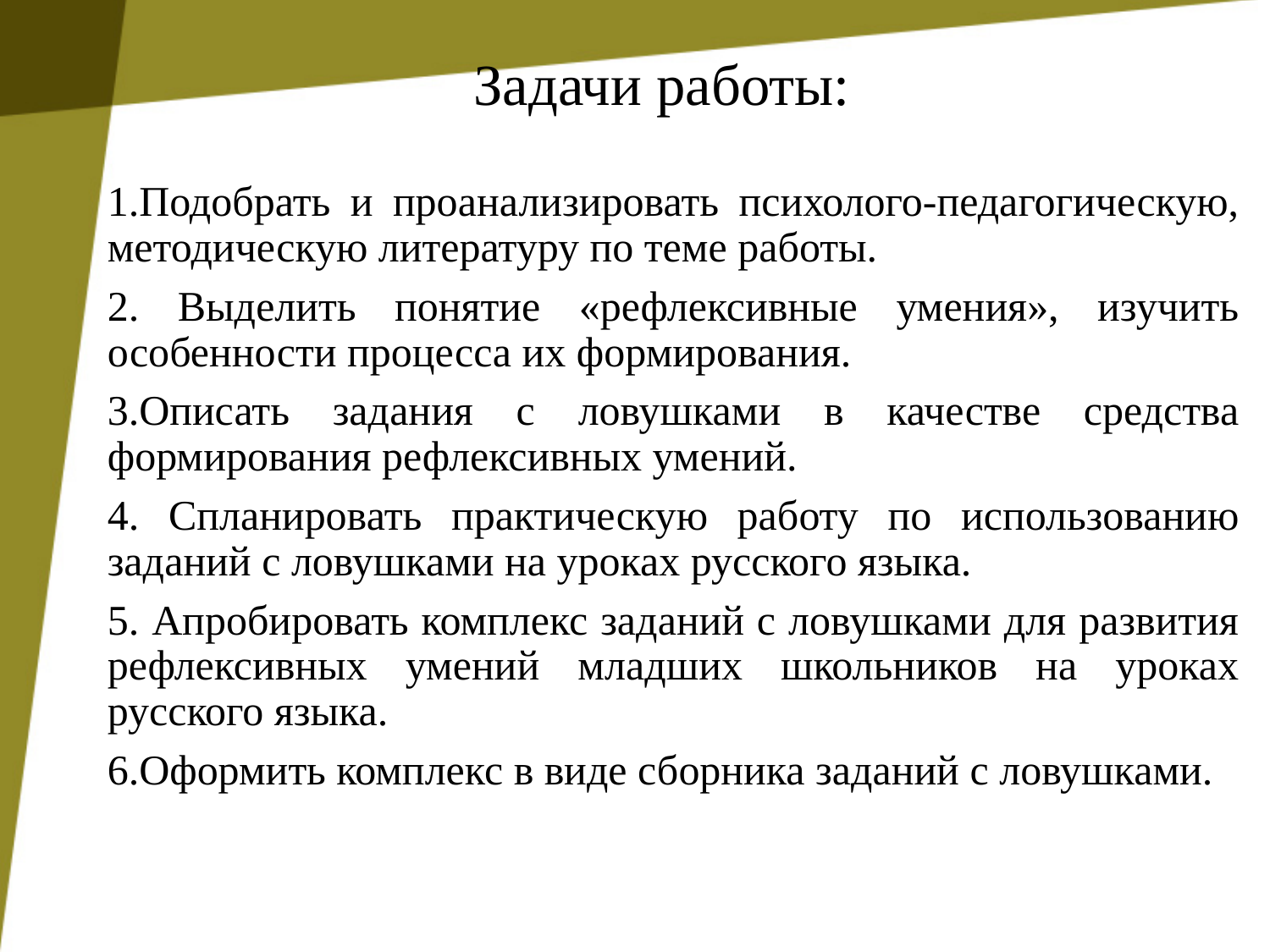

# Задачи работы:
1.Подобрать и проанализировать психолого-педагогическую, методическую литературу по теме работы.
2. Выделить понятие «рефлексивные умения», изучить особенности процесса их формирования.
3.Описать задания с ловушками в качестве средства формирования рефлексивных умений.
4. Спланировать практическую работу по использованию заданий с ловушками на уроках русского языка.
5. Апробировать комплекс заданий с ловушками для развития рефлексивных умений младших школьников на уроках русского языка.
6.Оформить комплекс в виде сборника заданий с ловушками.